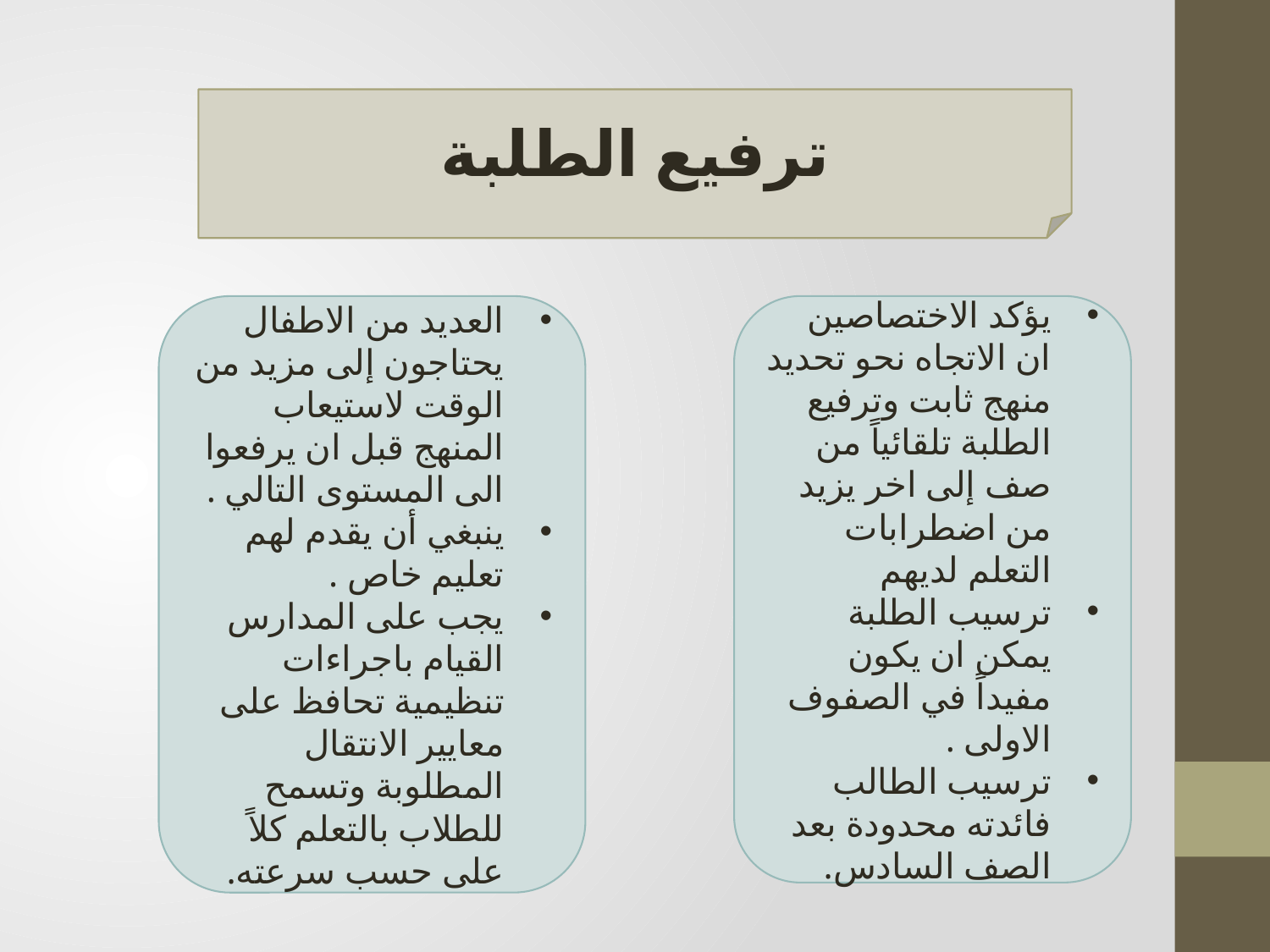

ترفيع الطلبة
العديد من الاطفال يحتاجون إلى مزيد من الوقت لاستيعاب المنهج قبل ان يرفعوا الى المستوى التالي .
ينبغي أن يقدم لهم تعليم خاص .
يجب على المدارس القيام باجراءات تنظيمية تحافظ على معايير الانتقال المطلوبة وتسمح للطلاب بالتعلم كلاً على حسب سرعته.
يؤكد الاختصاصين ان الاتجاه نحو تحديد منهج ثابت وترفيع الطلبة تلقائياً من صف إلى اخر يزيد من اضطرابات التعلم لديهم
ترسيب الطلبة يمكن ان يكون مفيداً في الصفوف الاولى .
ترسيب الطالب فائدته محدودة بعد الصف السادس.